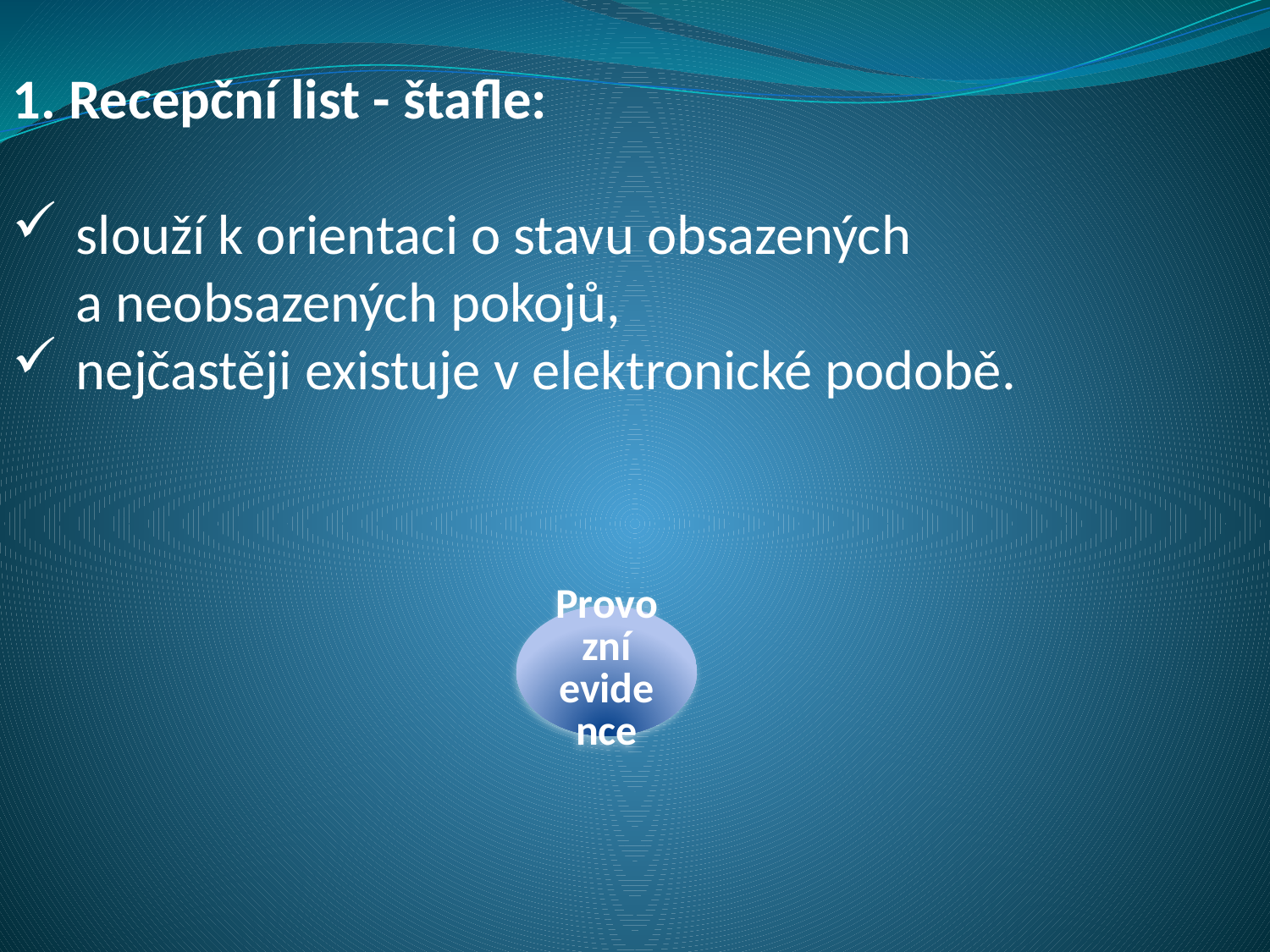

1. Recepční list - štafle:

slouží k orientaci o stavu obsazených
a neobsazených pokojů,
nejčastěji existuje v elektronické podobě.
Provozní evidence
1